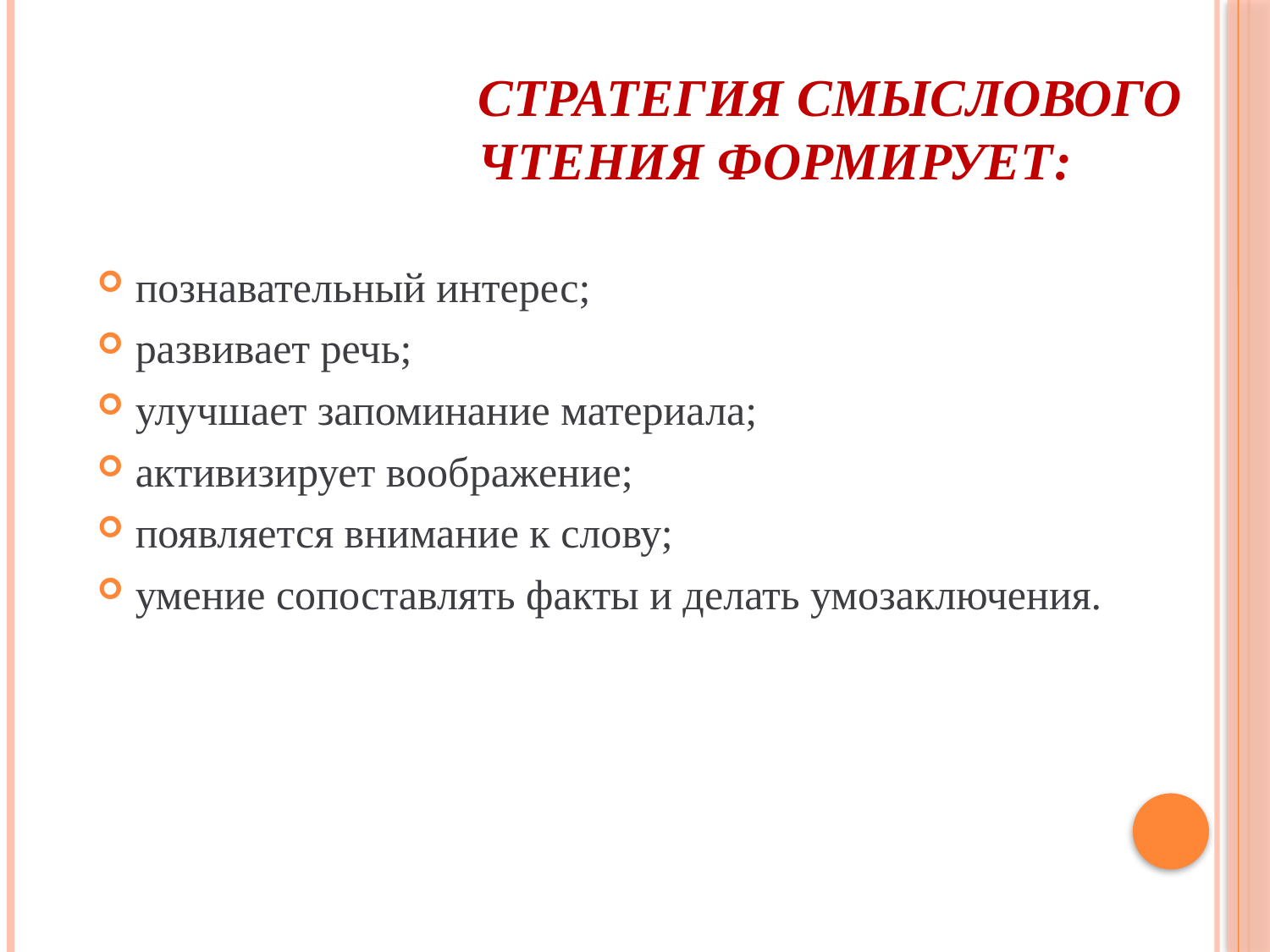

# Стратегия смыслового чтения формирует:
познавательный интерес;
развивает речь;
улучшает запоминание материала;
активизирует воображение;
появляется внимание к слову;
умение сопоставлять факты и делать умозаключения.